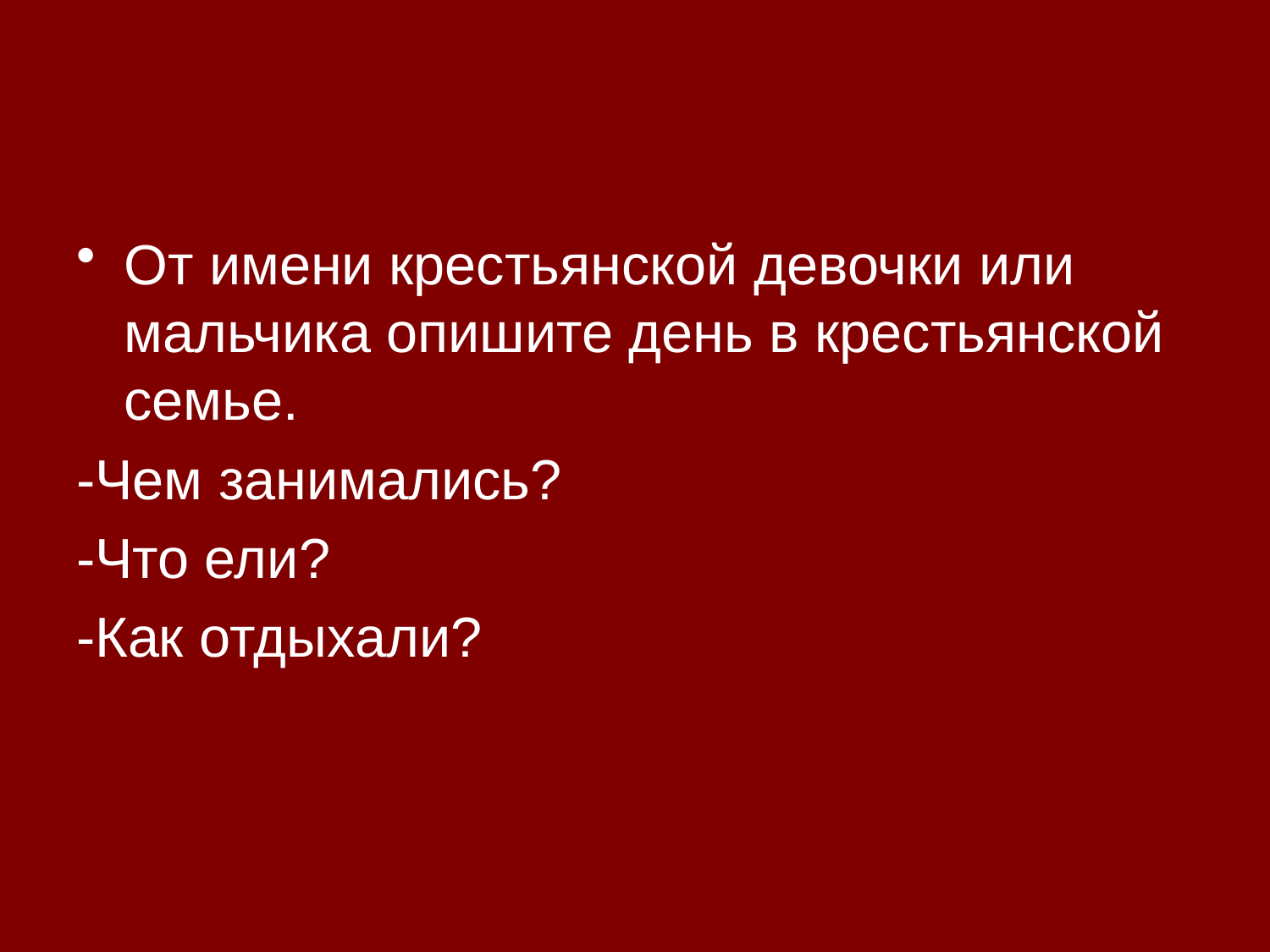

#
От имени крестьянской девочки или мальчика опишите день в крестьянской семье.
-Чем занимались?
-Что ели?
-Как отдыхали?